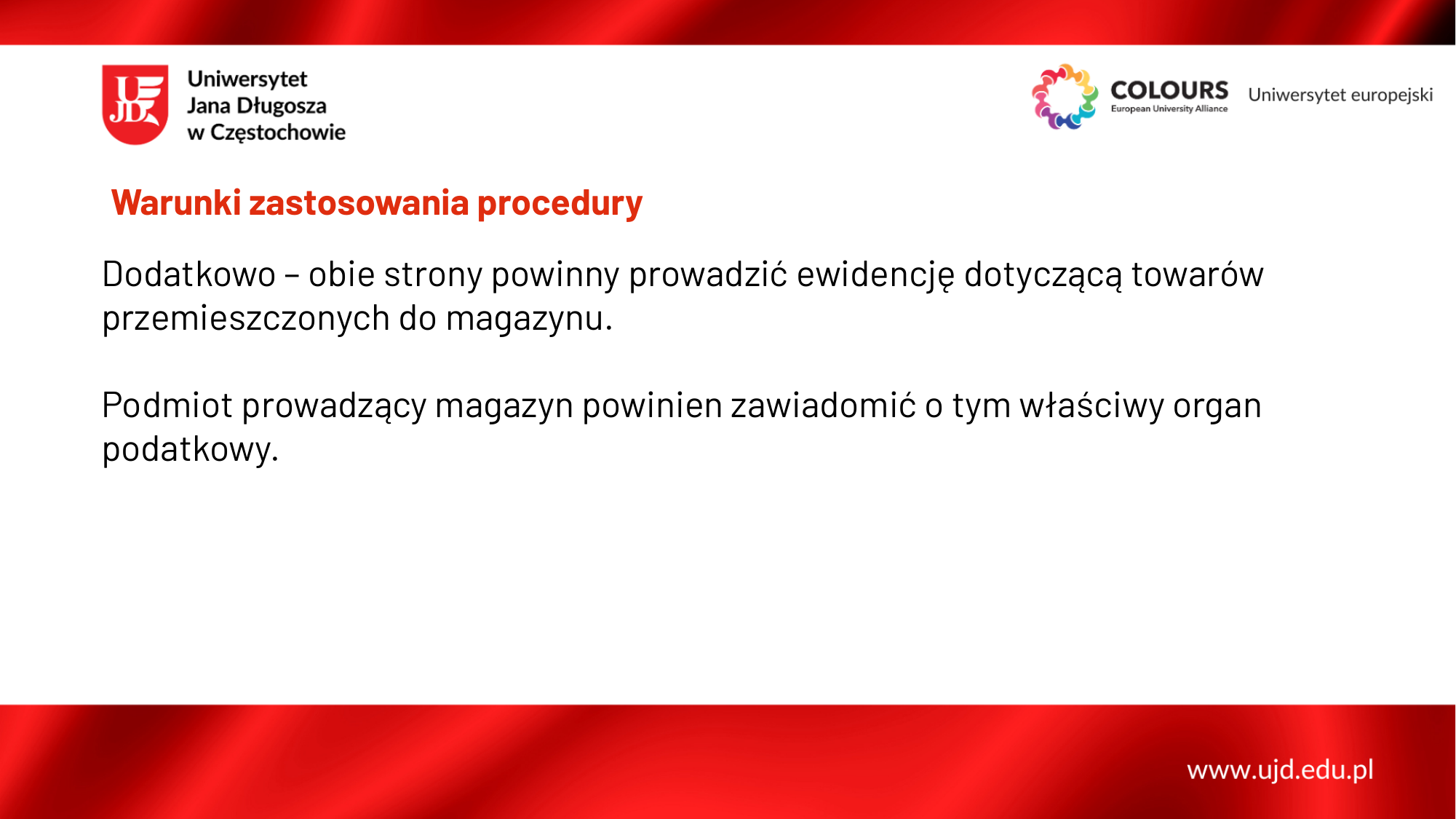

Warunki zastosowania procedury

Dodatkowo – obie strony powinny prowadzić ewidencję dotyczącą towarów przemieszczonych do magazynu.

Podmiot prowadzący magazyn powinien zawiadomić o tym właściwy organ podatkowy.